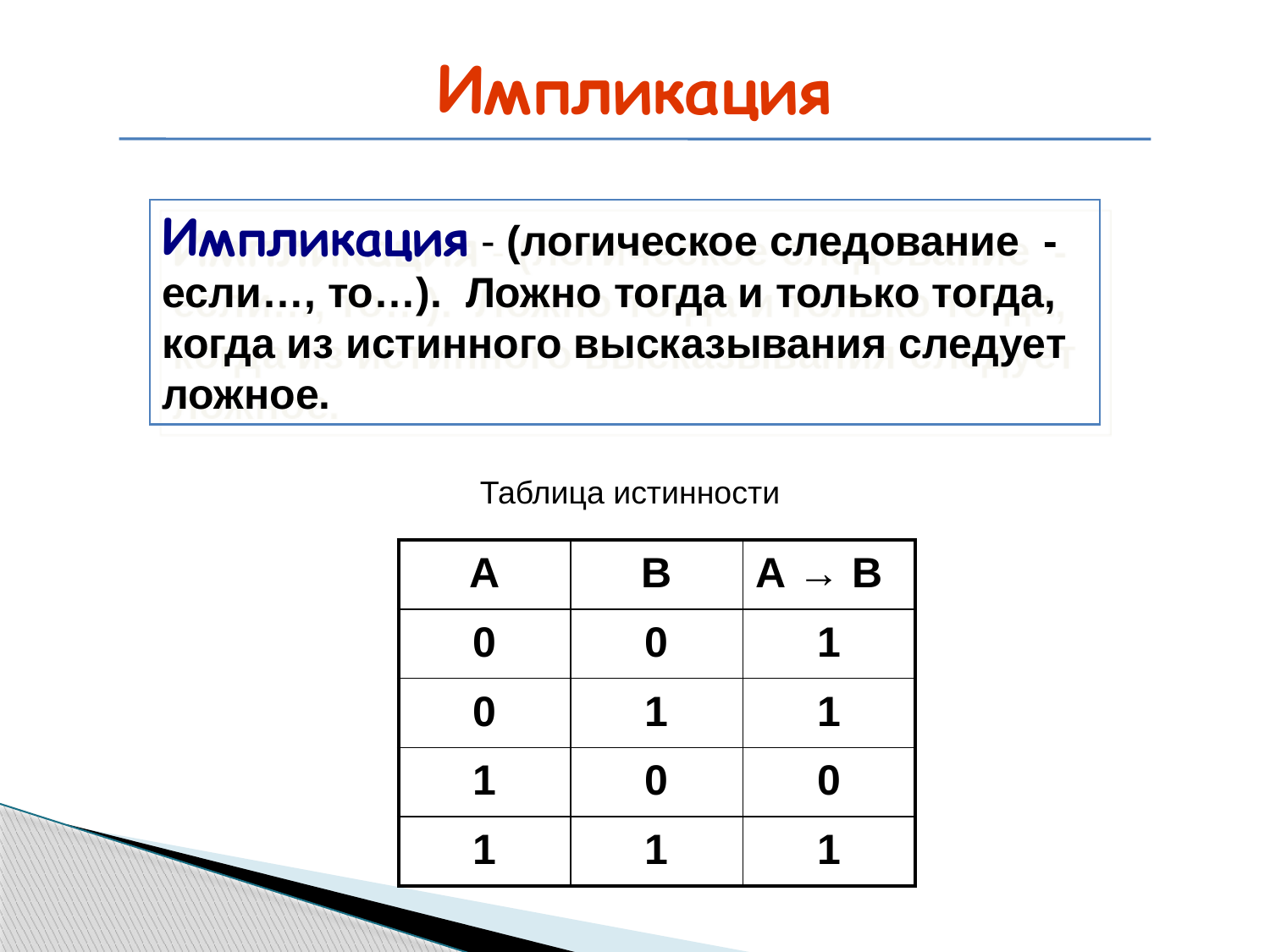

Импликация

Импликация - (логическое следование  - если…, то…).  Ложно тогда и только тогда, когда из истинного высказывания следует ложное.
Таблица истинности
| А | В | А → B |
| --- | --- | --- |
| 0 | 0 | 1 |
| 0 | 1 | 1 |
| 1 | 0 | 0 |
| 1 | 1 | 1 |